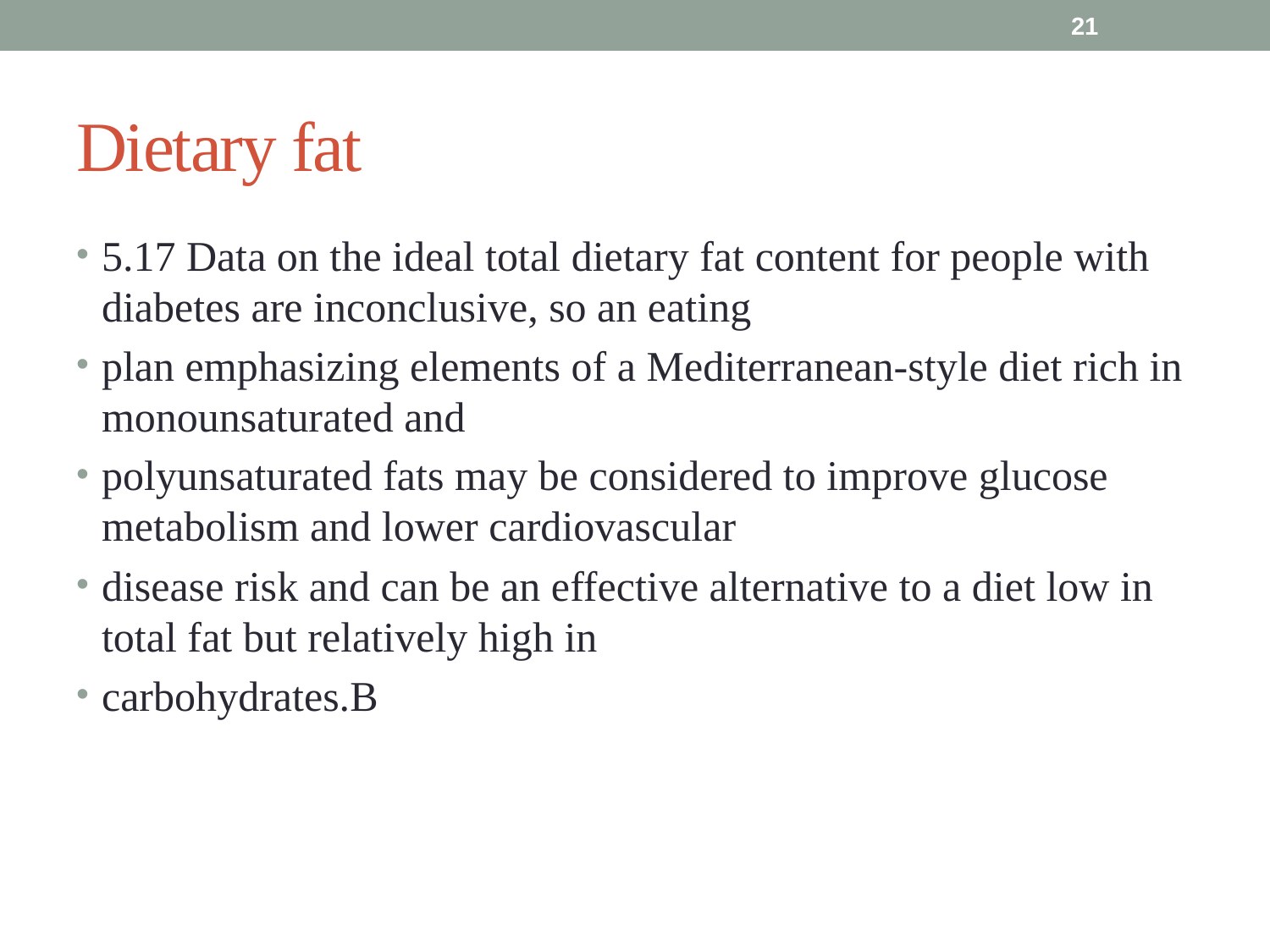

21
# Dietary fat
5.17 Data on the ideal total dietary fat content for people with diabetes are inconclusive, so an eating
plan emphasizing elements of a Mediterranean-style diet rich in monounsaturated and
polyunsaturated fats may be considered to improve glucose metabolism and lower cardiovascular
disease risk and can be an effective alternative to a diet low in total fat but relatively high in
carbohydrates.B